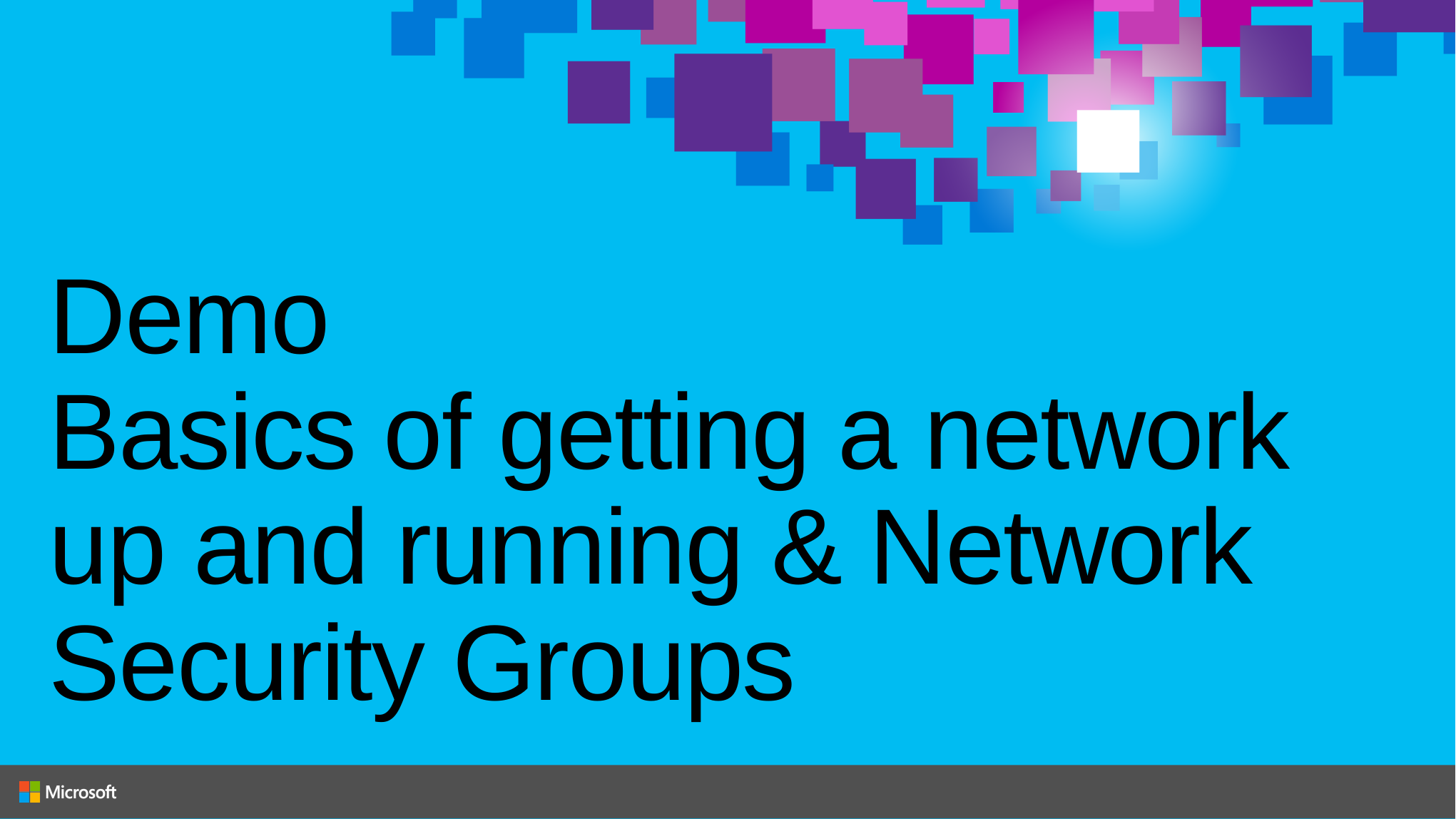

# Demo Basics of getting a network up and running & Network Security Groups